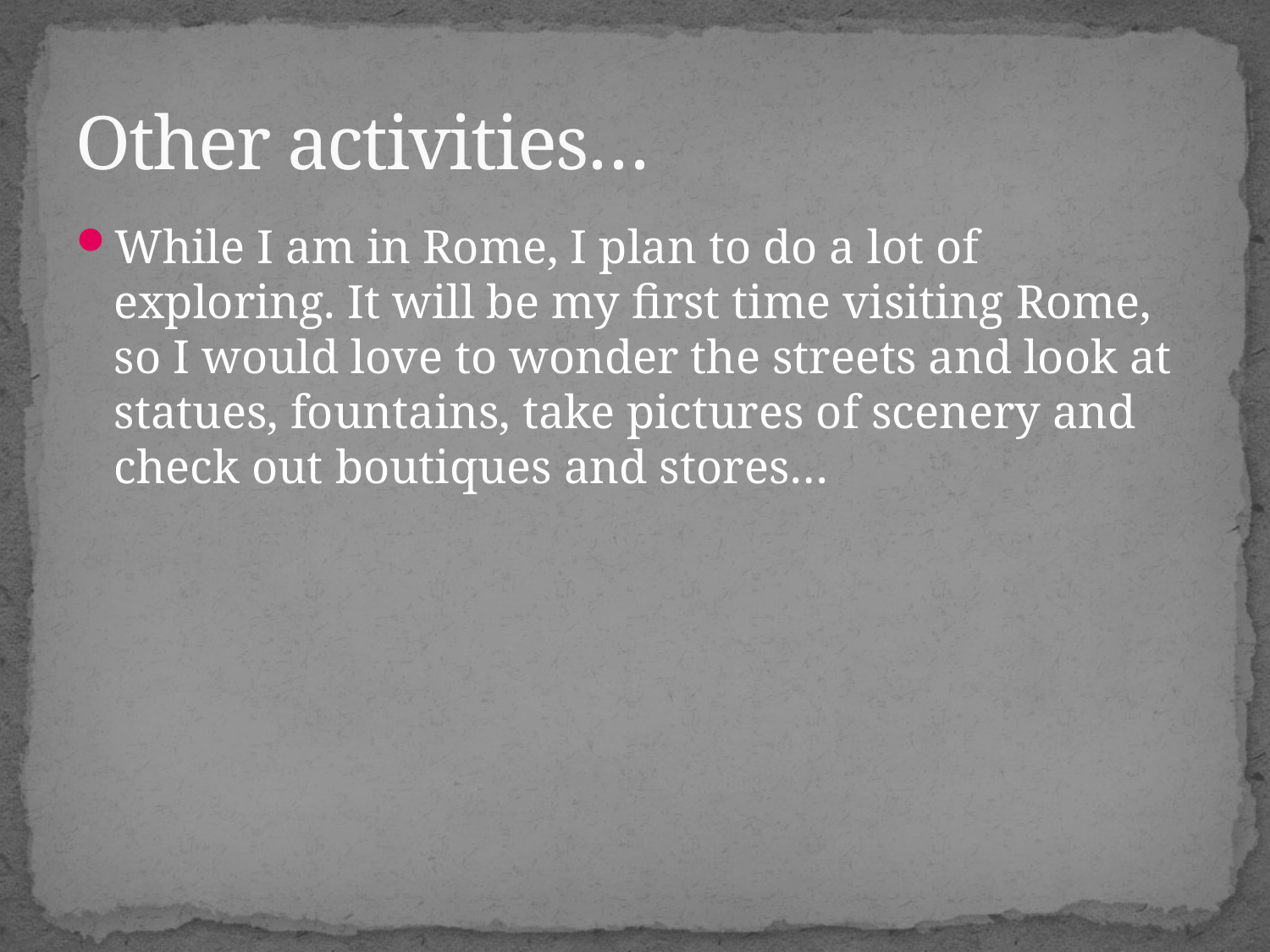

# Other activities…
While I am in Rome, I plan to do a lot of exploring. It will be my first time visiting Rome, so I would love to wonder the streets and look at statues, fountains, take pictures of scenery and  check out boutiques and stores…